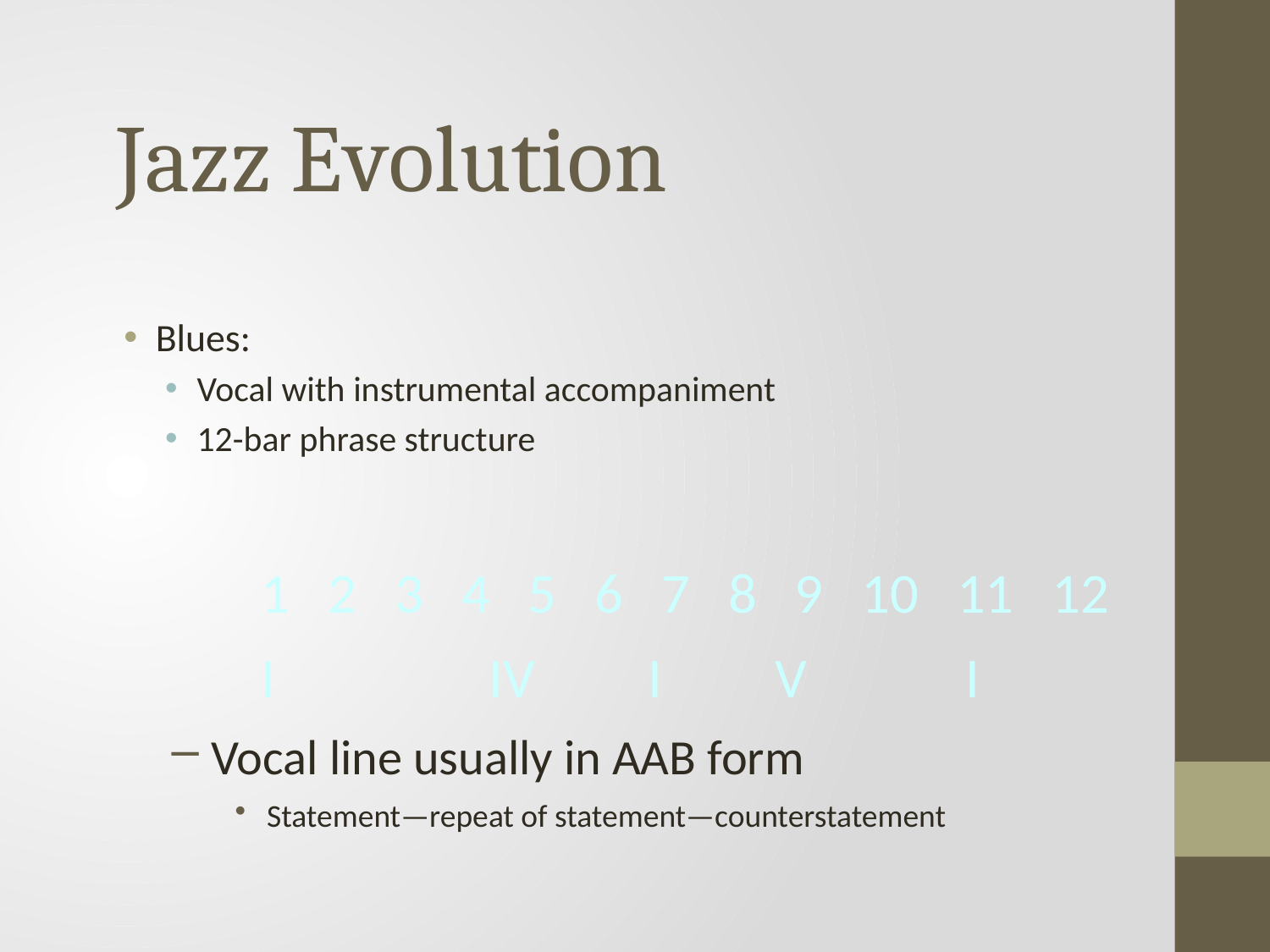

# Jazz Evolution
Blues:
Vocal with instrumental accompaniment
12-bar phrase structure
		1   2   3   4   5   6   7   8   9   10   11   12
		I
IV
I
V
I
Vocal line usually in AAB form
Statement—repeat of statement—counterstatement